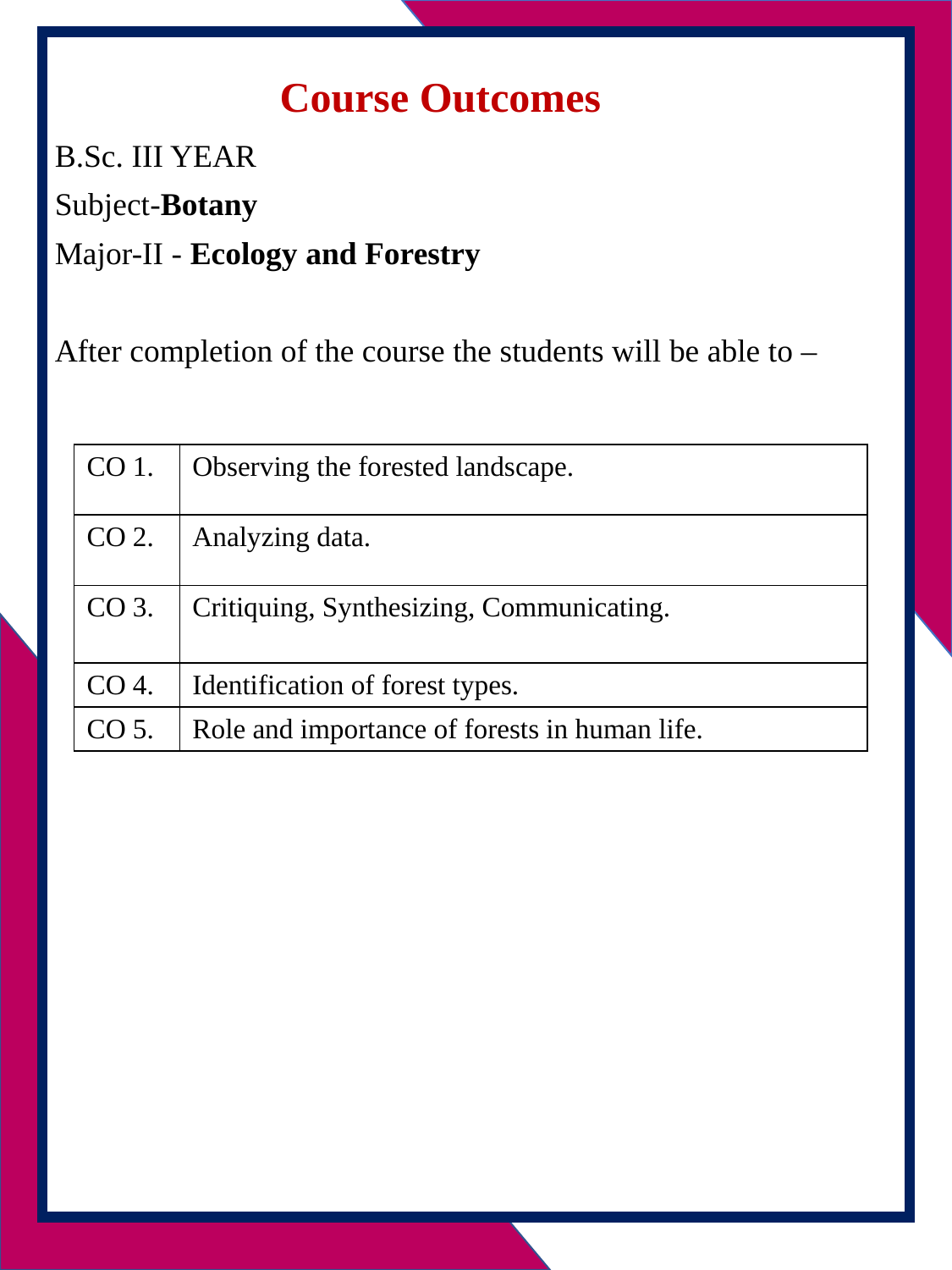

B.Sc. III YEAR
Subject-Botany
Major-II - Ecology and Forestry

After completion of the course the students will be able to –
Course Outcomes

| CO 1. | Observing the forested landscape. |
| --- | --- |
| CO 2. | Analyzing data. |
| CO 3. | Critiquing, Synthesizing, Communicating. |
| CO 4. | Identification of forest types. |
| CO 5. | Role and importance of forests in human life. |